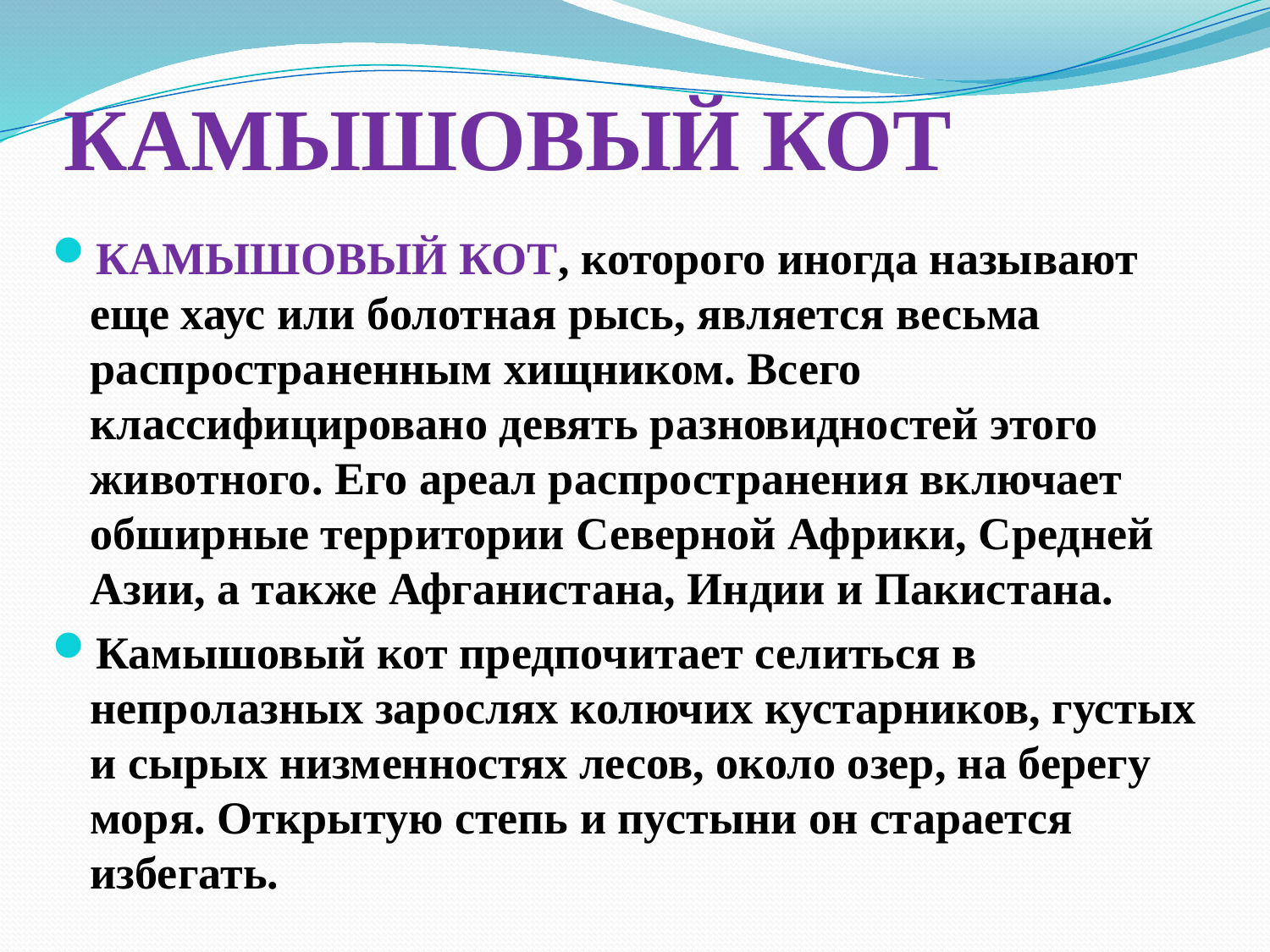

# КАМЫШОВЫЙ КОТ
КАМЫШОВЫЙ КОТ, которого иногда называют еще хаус или болотная рысь, является весьма распространенным хищником. Всего классифицировано девять разновидностей этого животного. Его ареал распространения включает обширные территории Северной Африки, Средней Азии, а также Афганистана, Индии и Пакистана.
Камышовый кот предпочитает селиться в непролазных зарослях колючих кустарников, густых и сырых низменностях лесов, около озер, на берегу моря. Открытую степь и пустыни он старается избегать.